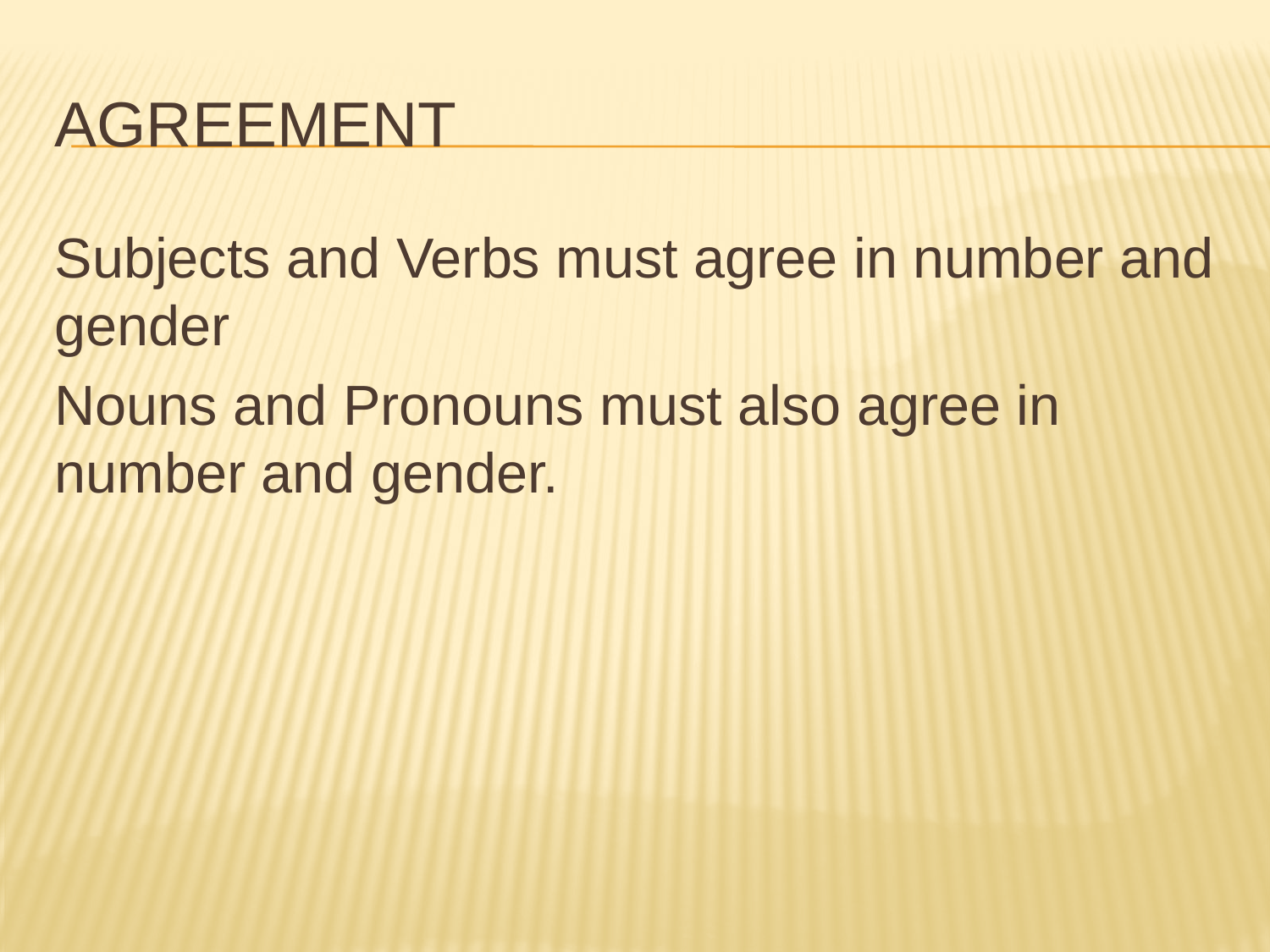

# Agreement
Subjects and Verbs must agree in number and gender
Nouns and Pronouns must also agree in number and gender.